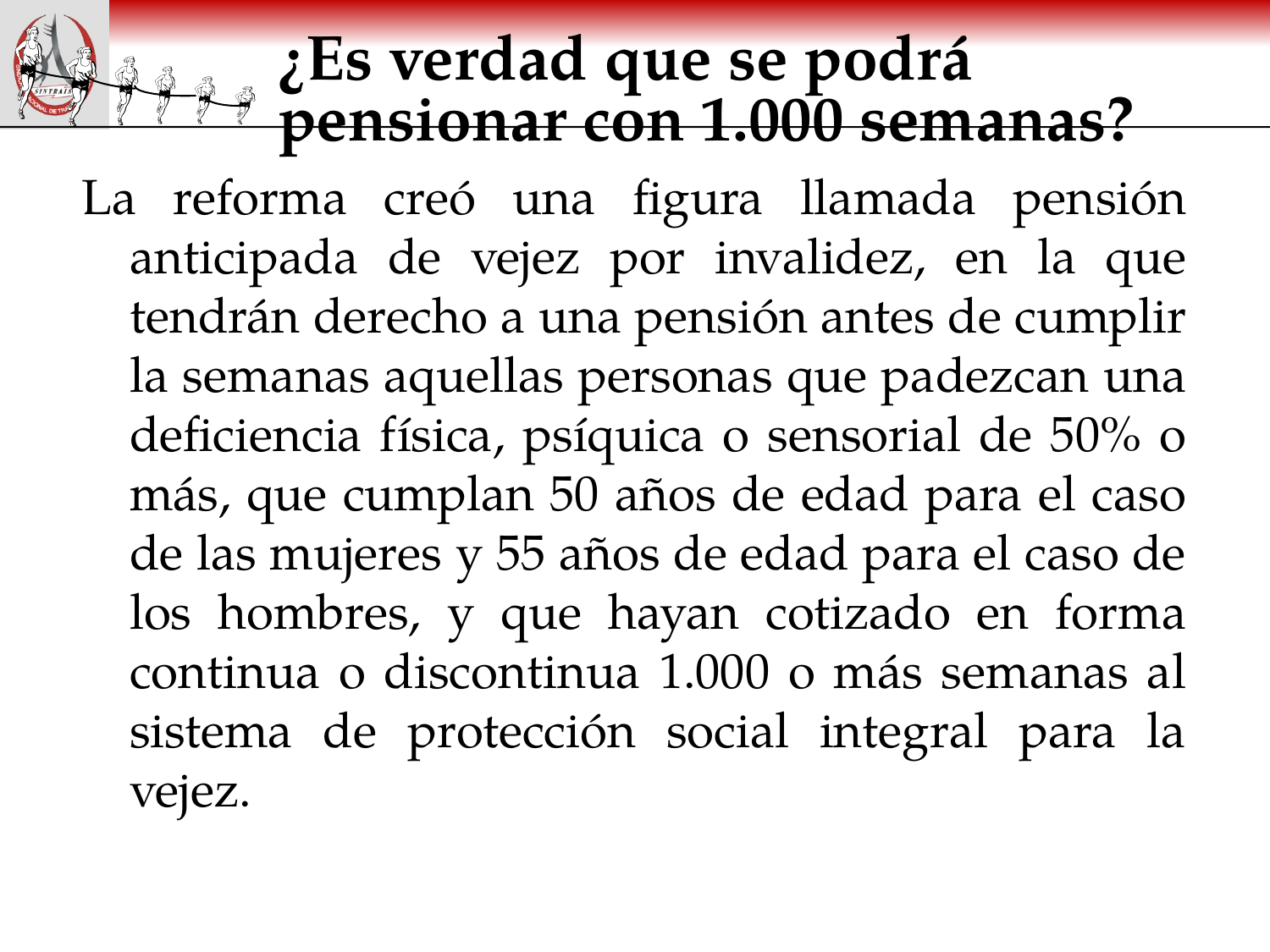

# ¿Es verdad que se podrá pensionar con 1.000 semanas?
La reforma creó una figura llamada pensión anticipada de vejez por invalidez, en la que tendrán derecho a una pensión antes de cumplir la semanas aquellas personas que padezcan una deficiencia física, psíquica o sensorial de 50% o más, que cumplan 50 años de edad para el caso de las mujeres y 55 años de edad para el caso de los hombres, y que hayan cotizado en forma continua o discontinua 1.000 o más semanas al sistema de protección social integral para la vejez.